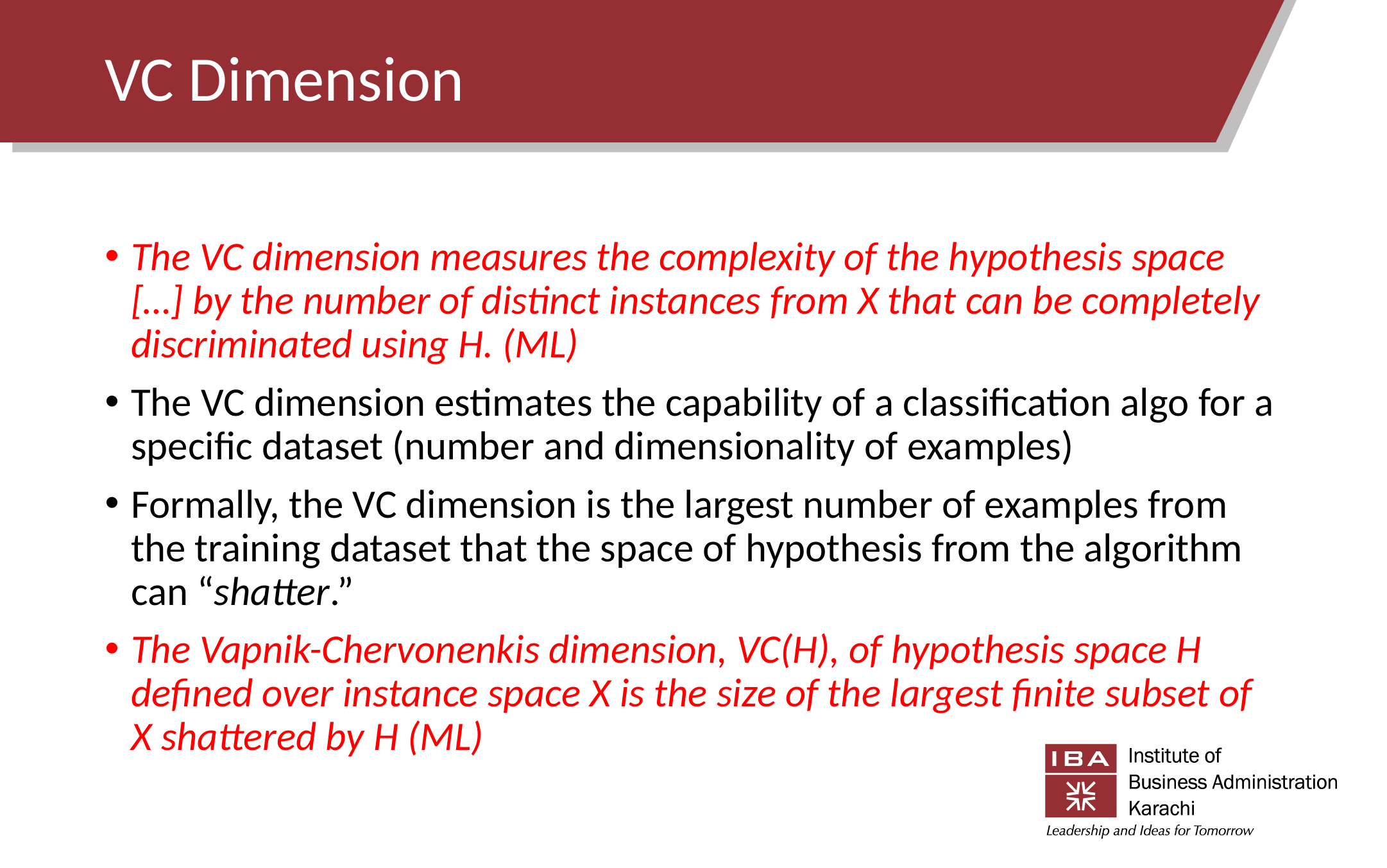

# VC Dimension
The VC dimension measures the complexity of the hypothesis space […] by the number of distinct instances from X that can be completely discriminated using H. (ML)
The VC dimension estimates the capability of a classification algo for a specific dataset (number and dimensionality of examples)
Formally, the VC dimension is the largest number of examples from the training dataset that the space of hypothesis from the algorithm can “shatter.”
The Vapnik-Chervonenkis dimension, VC(H), of hypothesis space H defined over instance space X is the size of the largest finite subset of X shattered by H (ML)